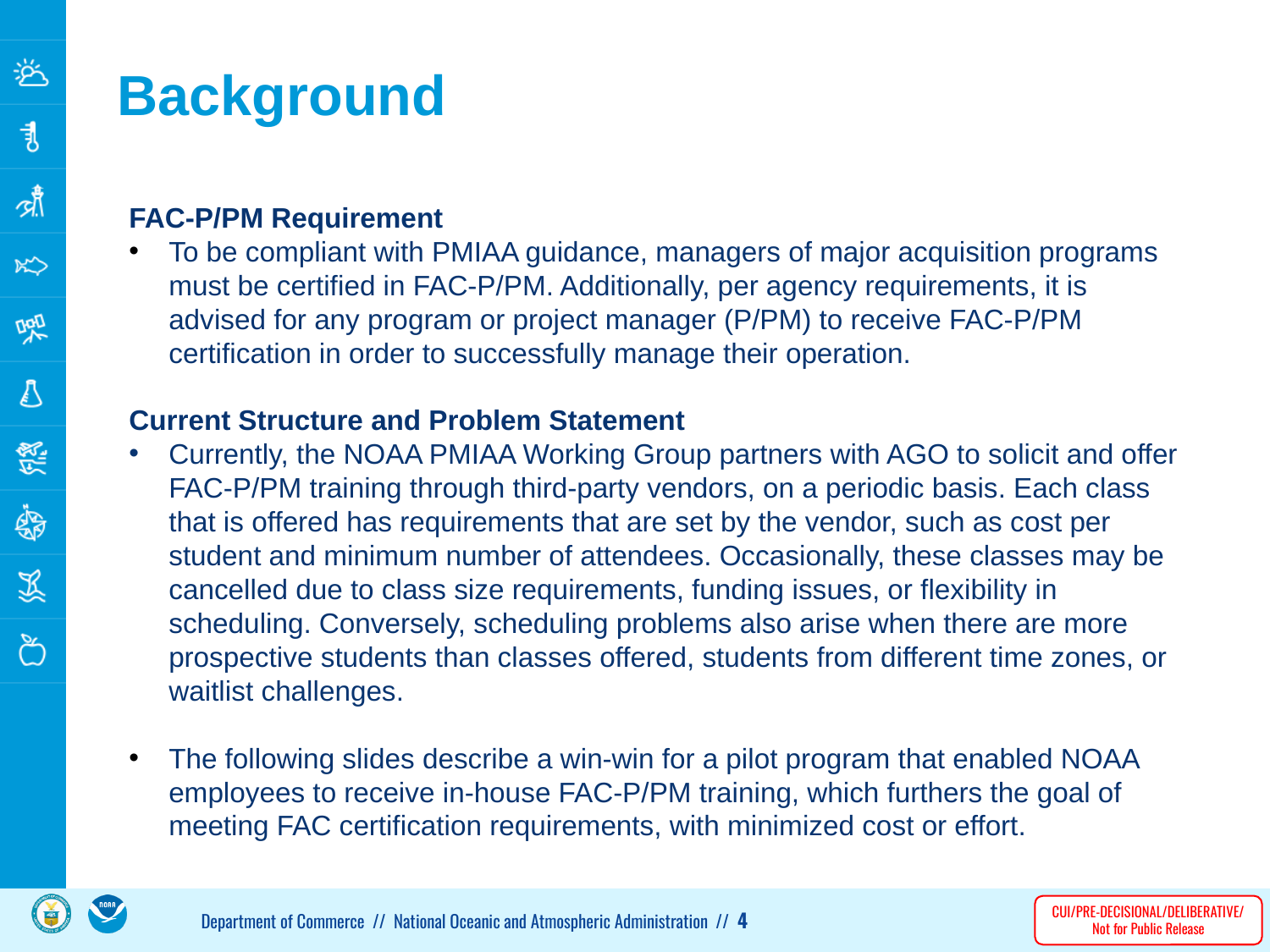

# Background
FAC-P/PM Requirement
To be compliant with PMIAA guidance, managers of major acquisition programs must be certified in FAC-P/PM. Additionally, per agency requirements, it is advised for any program or project manager (P/PM) to receive FAC-P/PM certification in order to successfully manage their operation.

Current Structure and Problem Statement
Currently, the NOAA PMIAA Working Group partners with AGO to solicit and offer FAC-P/PM training through third-party vendors, on a periodic basis. Each class that is offered has requirements that are set by the vendor, such as cost per student and minimum number of attendees. Occasionally, these classes may be cancelled due to class size requirements, funding issues, or flexibility in scheduling. Conversely, scheduling problems also arise when there are more prospective students than classes offered, students from different time zones, or waitlist challenges.

The following slides describe a win-win for a pilot program that enabled NOAA employees to receive in-house FAC-P/PM training, which furthers the goal of meeting FAC certification requirements, with minimized cost or effort.